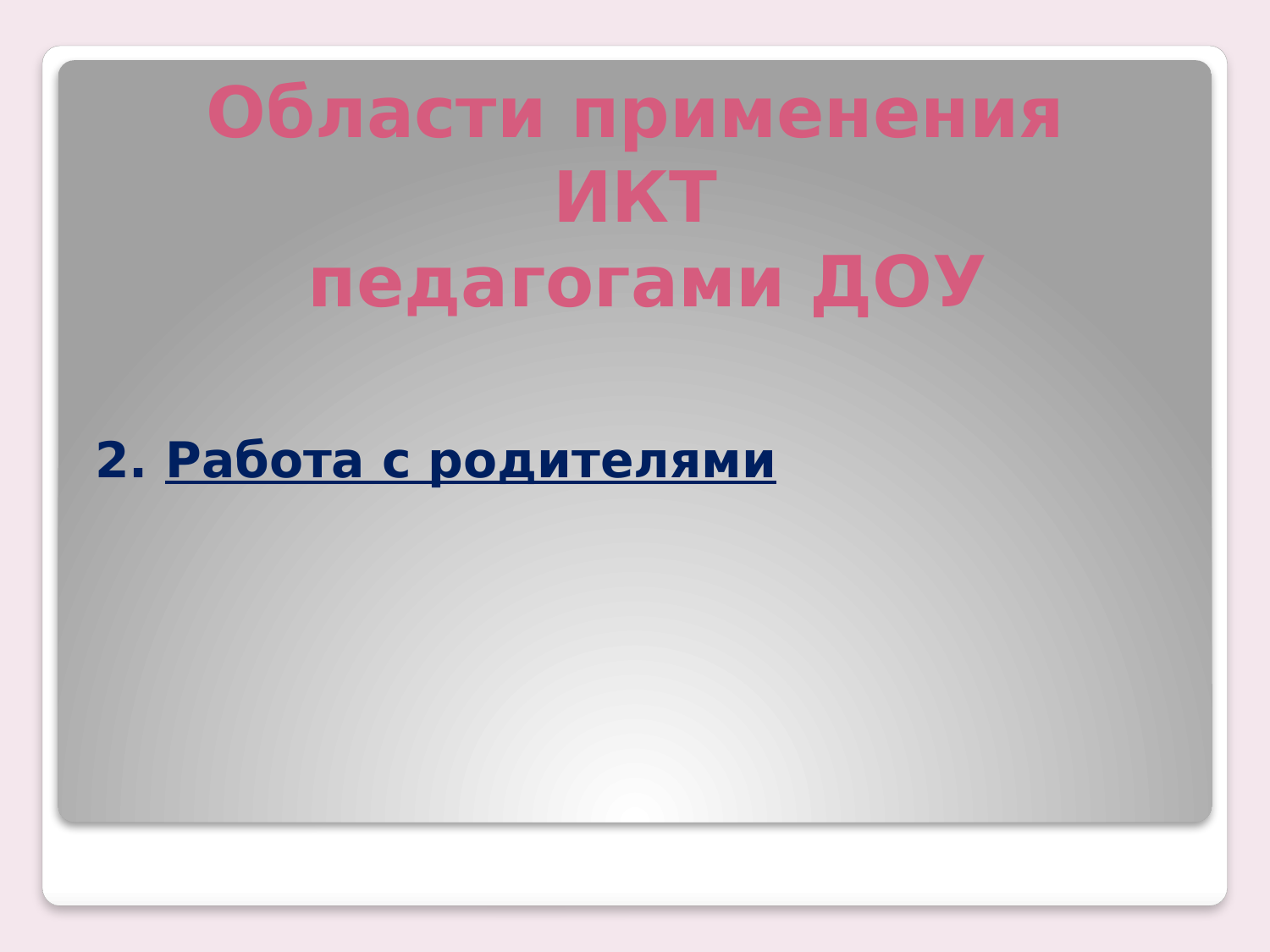

# Области применения ИКТ педагогами ДОУ
2. Работа с родителями